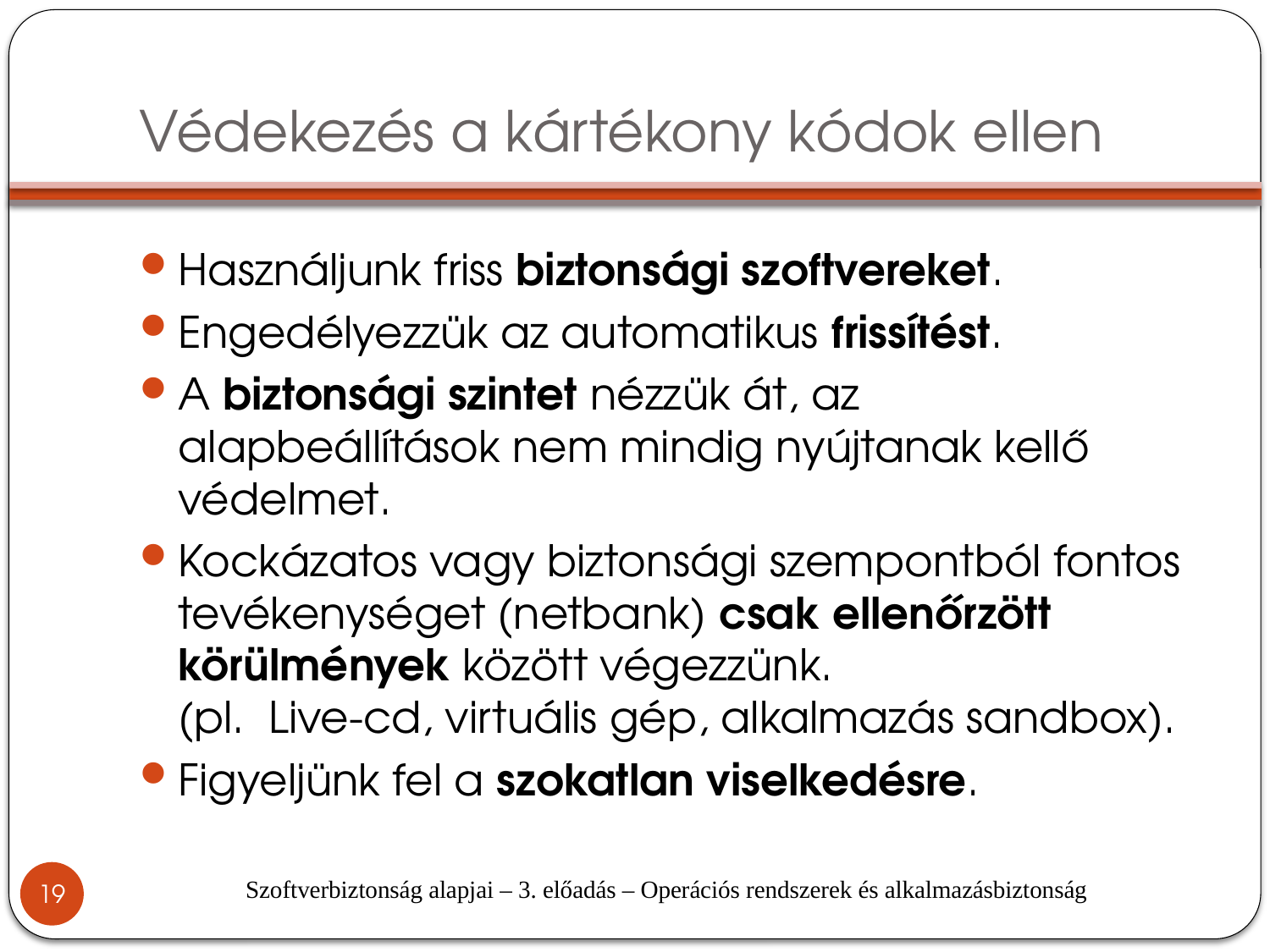

# Védekezés a kártékony kódok ellen
Használjunk friss biztonsági szoftvereket.
Engedélyezzük az automatikus frissítést.
A biztonsági szintet nézzük át, az alapbeállítások nem mindig nyújtanak kellő védelmet.
Kockázatos vagy biztonsági szempontból fontos tevékenységet (netbank) csak ellenőrzött körülmények között végezzünk.
(pl.  Live-cd, virtuális gép, alkalmazás sandbox).
Figyeljünk fel a szokatlan viselkedésre.

Szoftverbiztonság alapjai – 3. előadás – Operációs rendszerek és alkalmazásbiztonság
19